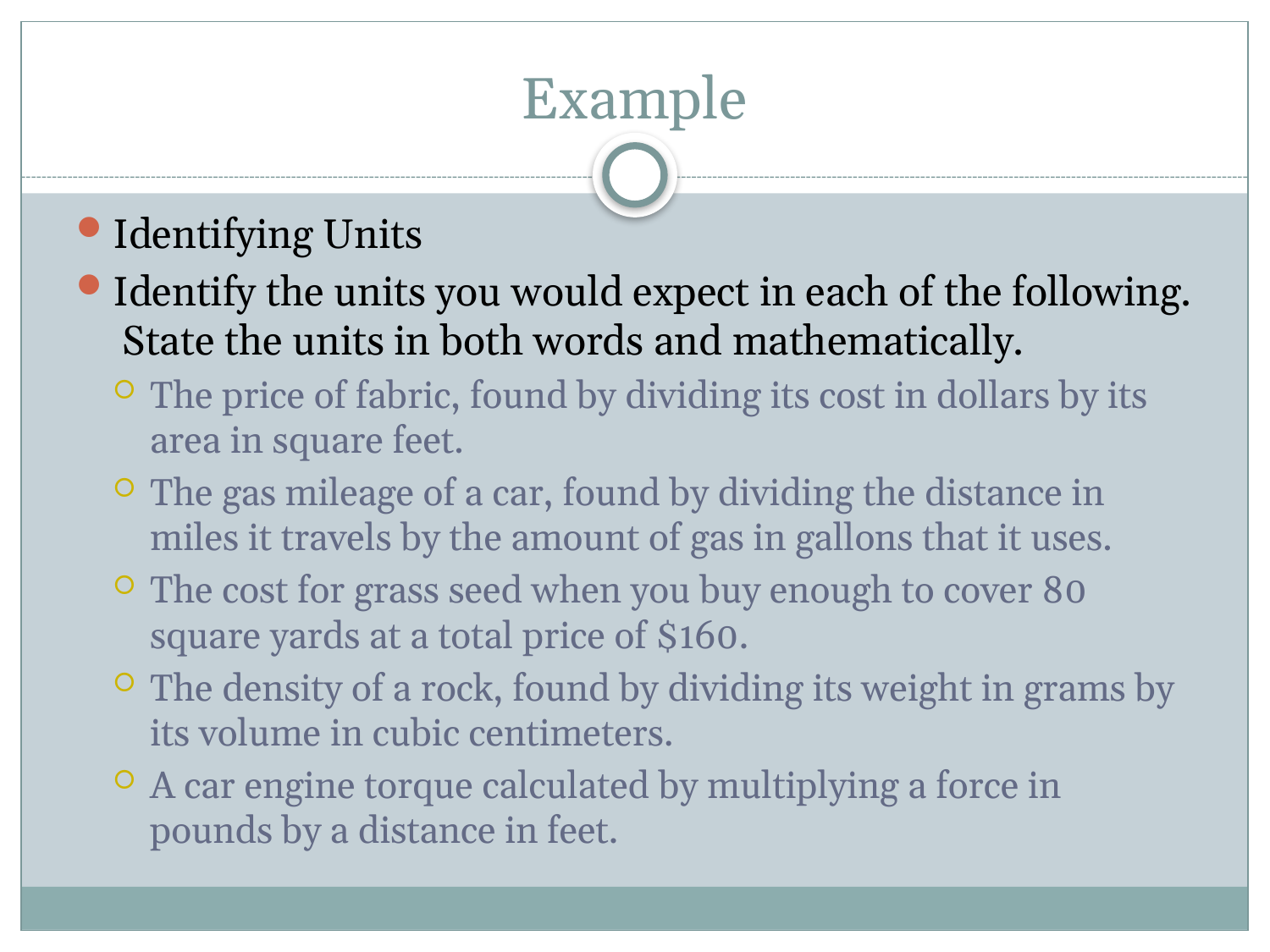

# Example
Identifying Units
Identify the units you would expect in each of the following.  State the units in both words and mathematically.
The price of fabric, found by dividing its cost in dollars by its area in square feet.
The gas mileage of a car, found by dividing the distance in miles it travels by the amount of gas in gallons that it uses.
The cost for grass seed when you buy enough to cover 80 square yards at a total price of $160.
The density of a rock, found by dividing its weight in grams by its volume in cubic centimeters.
A car engine torque calculated by multiplying a force in pounds by a distance in feet.